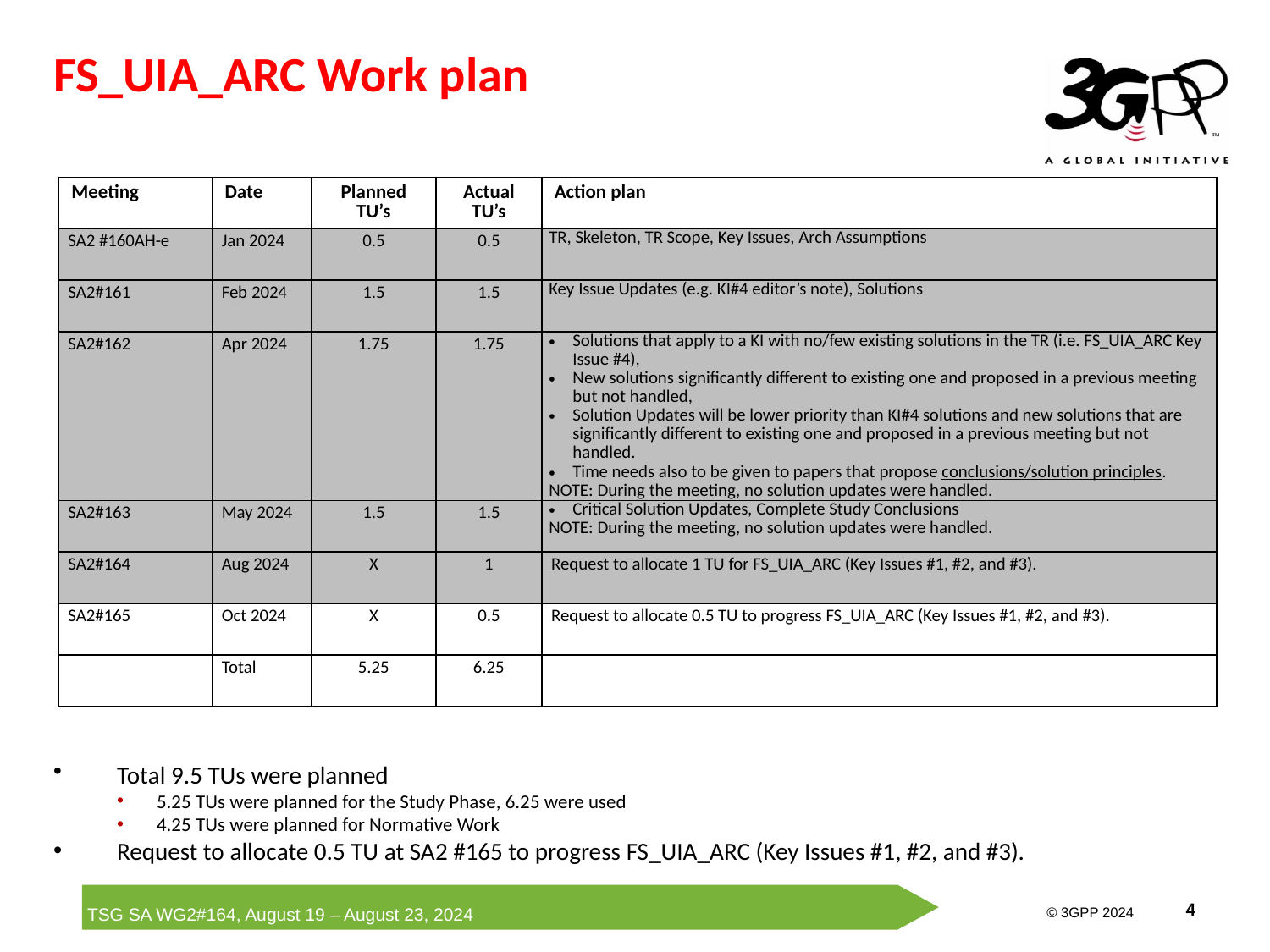

FS_UIA_ARC Work plan
| Meeting | Date | Planned TU’s | Actual TU’s | Action plan |
| --- | --- | --- | --- | --- |
| SA2 #160AH-e | Jan 2024 | 0.5 | 0.5 | TR, Skeleton, TR Scope, Key Issues, Arch Assumptions |
| SA2#161 | Feb 2024 | 1.5 | 1.5 | Key Issue Updates (e.g. KI#4 editor’s note), Solutions |
| SA2#162 | Apr 2024 | 1.75 | 1.75 | Solutions that apply to a KI with no/few existing solutions in the TR (i.e. FS\_UIA\_ARC Key Issue #4), New solutions significantly different to existing one and proposed in a previous meeting but not handled, Solution Updates will be lower priority than KI#4 solutions and new solutions that are significantly different to existing one and proposed in a previous meeting but not handled. Time needs also to be given to papers that propose conclusions/solution principles. NOTE: During the meeting, no solution updates were handled. |
| SA2#163 | May 2024 | 1.5 | 1.5 | Critical Solution Updates, Complete Study Conclusions NOTE: During the meeting, no solution updates were handled. |
| SA2#164 | Aug 2024 | X | 1 | Request to allocate 1 TU for FS\_UIA\_ARC (Key Issues #1, #2, and #3). |
| SA2#165 | Oct 2024 | X | 0.5 | Request to allocate 0.5 TU to progress FS\_UIA\_ARC (Key Issues #1, #2, and #3). |
|  | Total | 5.25 | 6.25 |  |
Total 9.5 TUs were planned
5.25 TUs were planned for the Study Phase, 6.25 were used
4.25 TUs were planned for Normative Work
Request to allocate 0.5 TU at SA2 #165 to progress FS_UIA_ARC (Key Issues #1, #2, and #3).